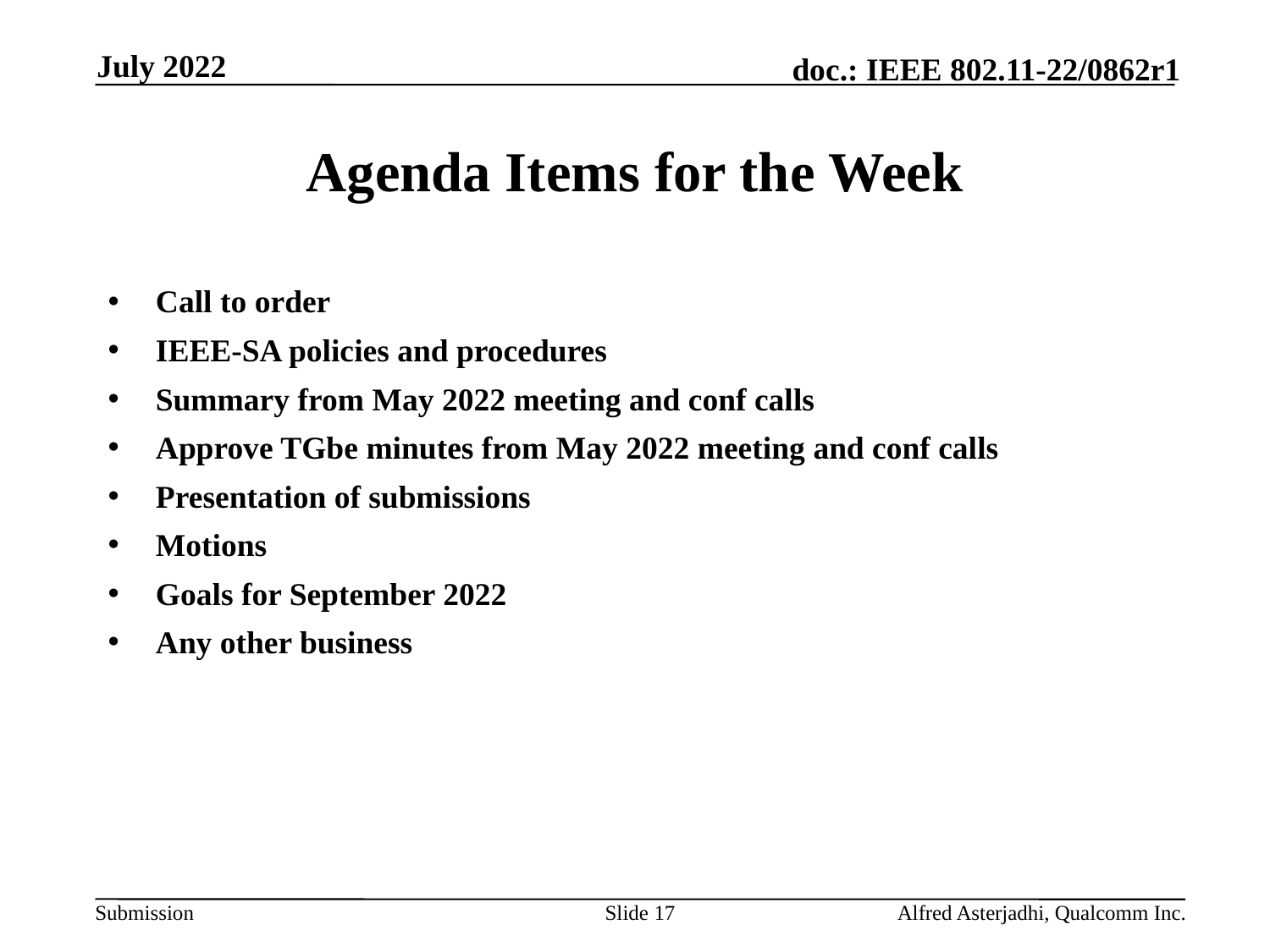

July 2022
# Agenda Items for the Week
Call to order
IEEE-SA policies and procedures
Summary from May 2022 meeting and conf calls
Approve TGbe minutes from May 2022 meeting and conf calls
Presentation of submissions
Motions
Goals for September 2022
Any other business

Slide 17
Alfred Asterjadhi, Qualcomm Inc.